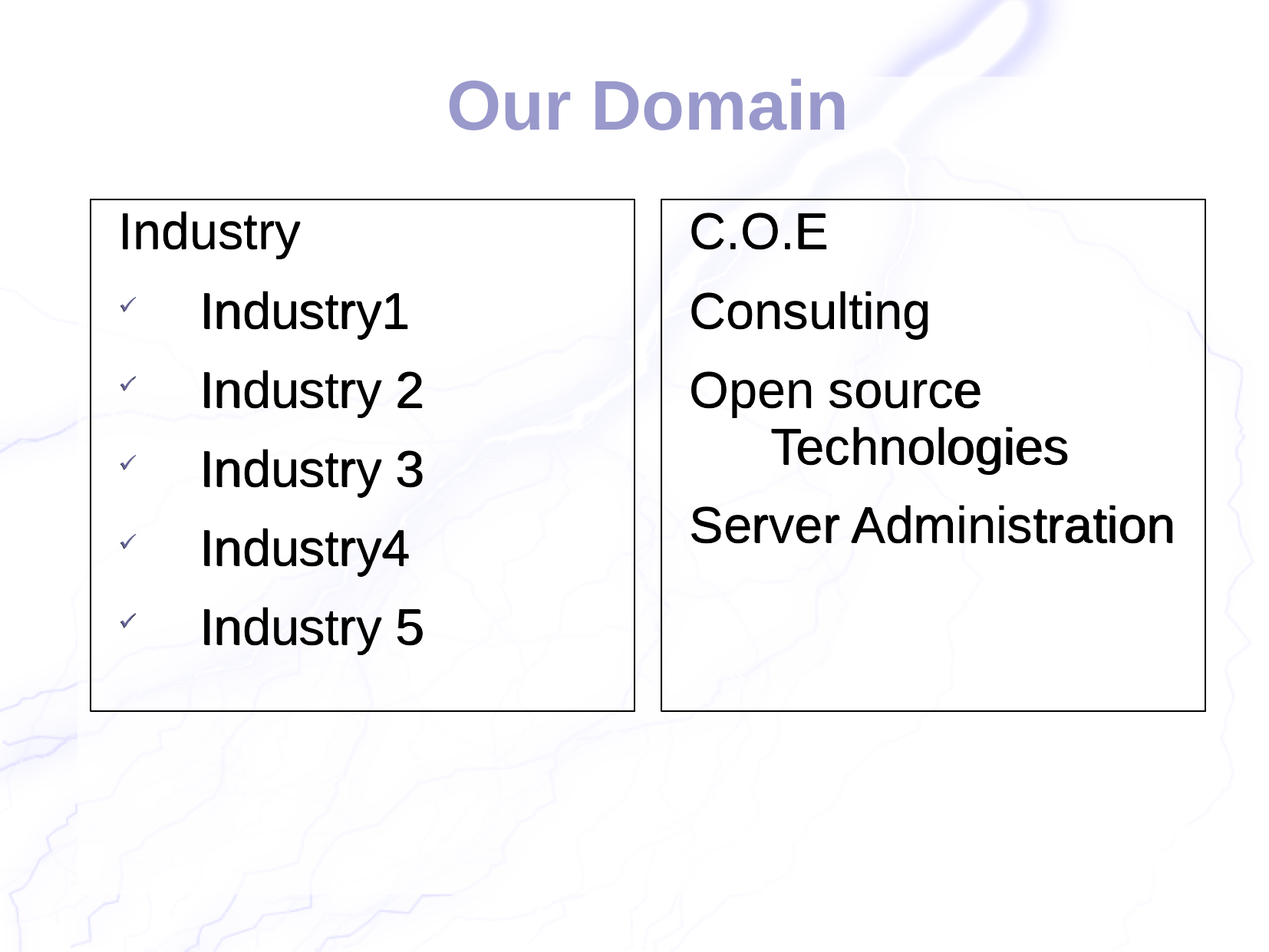

# Our Domain
Industry
Industry1
Industry 2
Industry 3
Industry4
Industry 5
C.O.E
Consulting
Open source Technologies
Server Administration